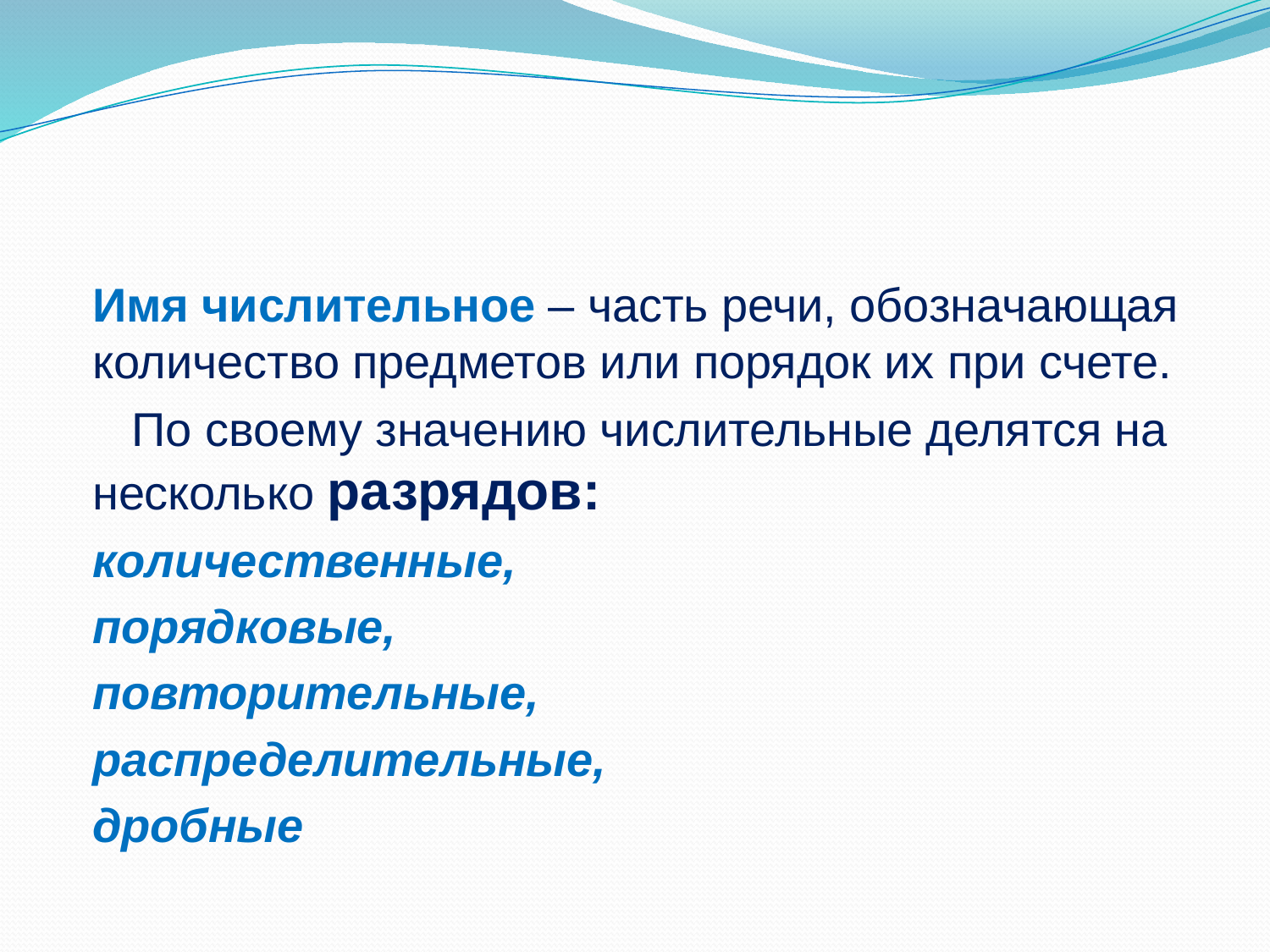

#
Имя числительное – часть речи, обозначающая количество предметов или порядок их при счете.
   По своему значению числительные делятся на несколько разрядов:
количественные,
порядковые,
повторительные,
распределительные,
дробные